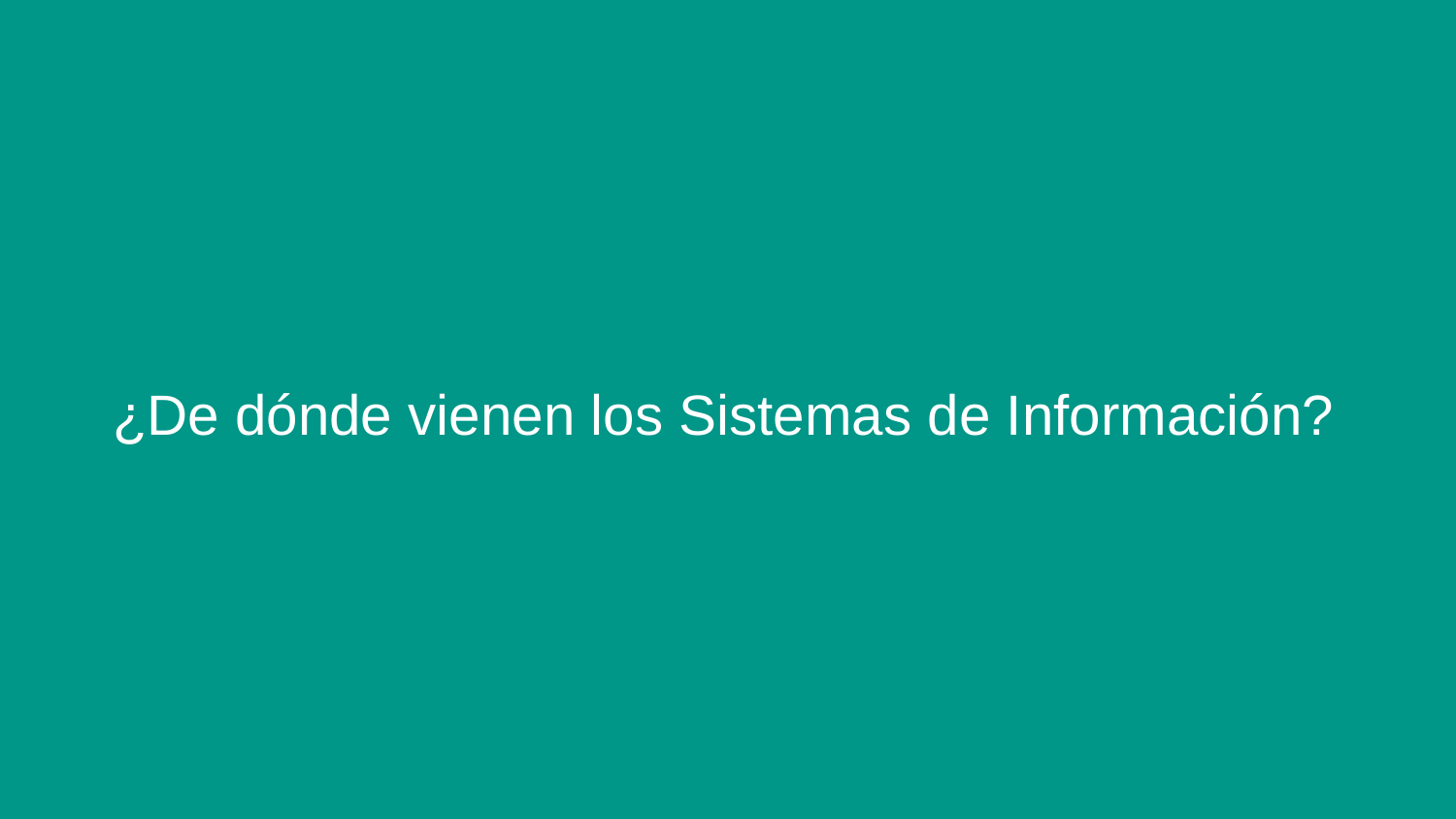

¿De dónde vienen los Sistemas de Información?